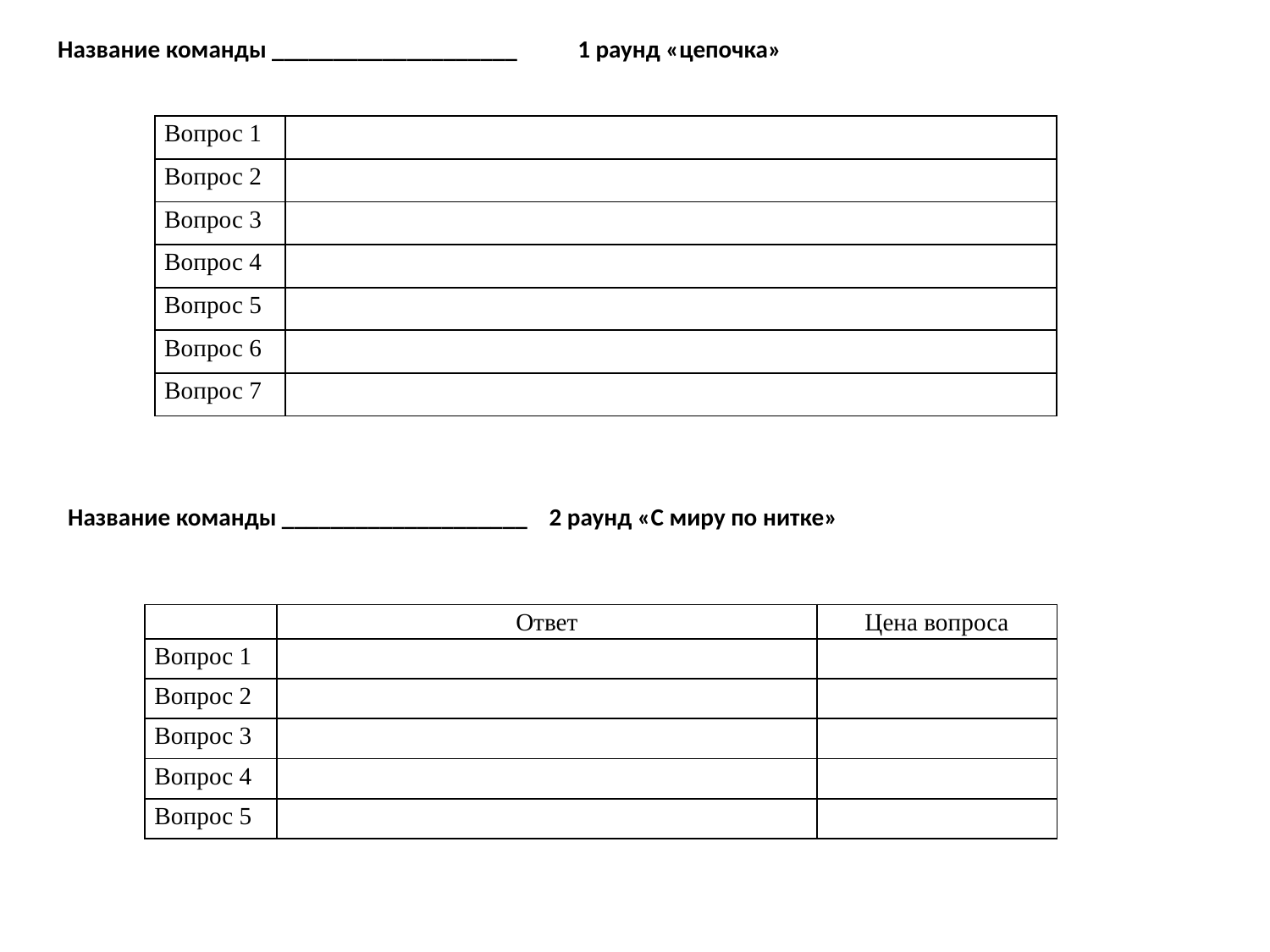

Название команды ____________________           1 раунд «цепочка»

| Вопрос 1 |  |
| --- | --- |
| Вопрос 2 |  |
| Вопрос 3 |  |
| Вопрос 4 |  |
| Вопрос 5 |  |
| Вопрос 6 |  |
| Вопрос 7 |  |
Название команды ____________________    2 раунд «С миру по нитке»

|  | Ответ | Цена вопроса |
| --- | --- | --- |
| Вопрос 1 |  |  |
| Вопрос 2 |  |  |
| Вопрос 3 |  |  |
| Вопрос 4 |  |  |
| Вопрос 5 |  |  |